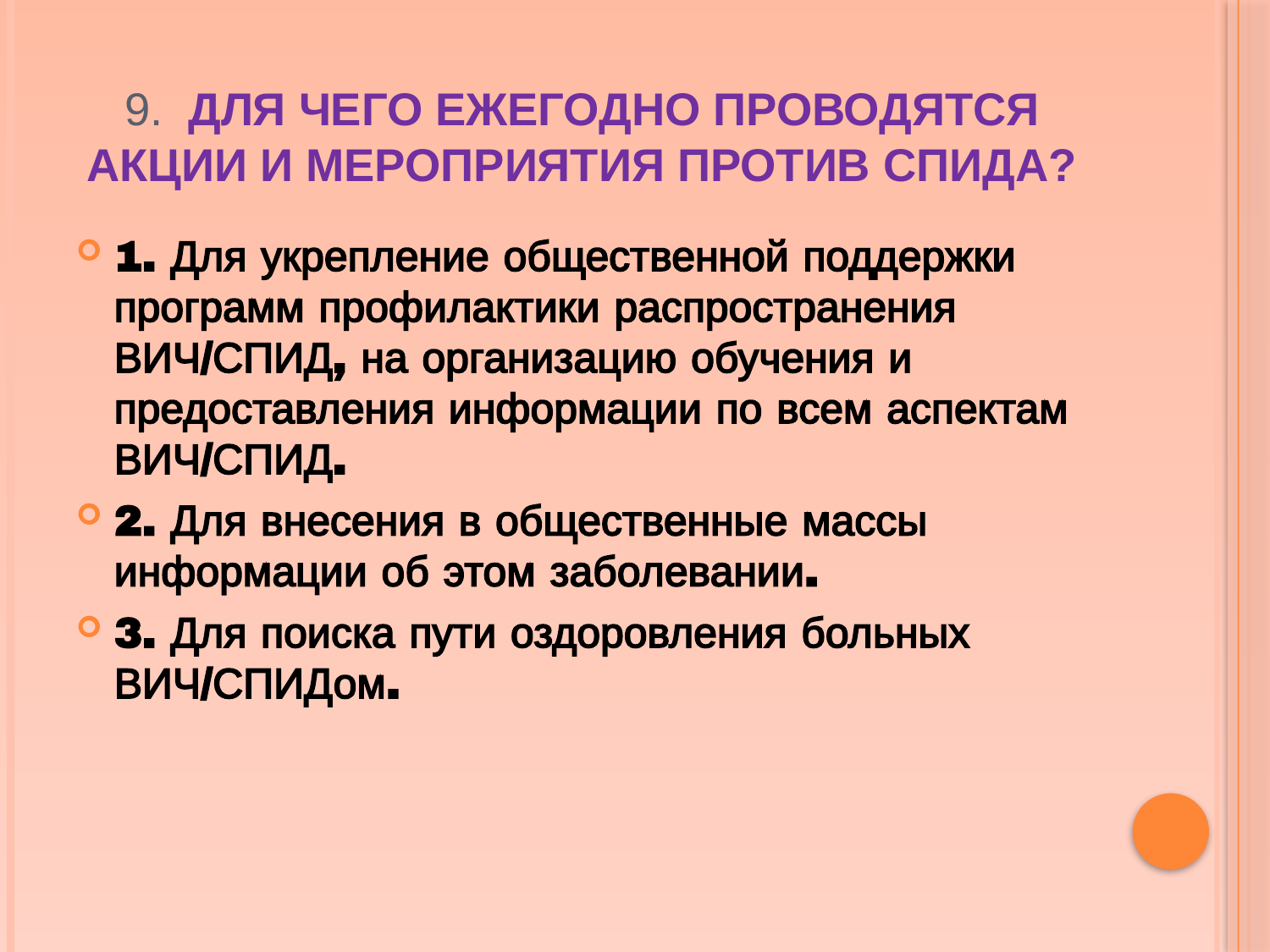

# 9.  Для чего ежегодно проводятся акции и мероприятия против СПИДа?
1. Для укрепление общественной поддержки программ профилактики распространения ВИЧ/СПИД, на организацию обучения и предоставления информации по всем аспектам ВИЧ/СПИД.
2. Для внесения в общественные массы информации об этом заболевании.
3. Для поиска пути оздоровления больных ВИЧ/СПИДом.